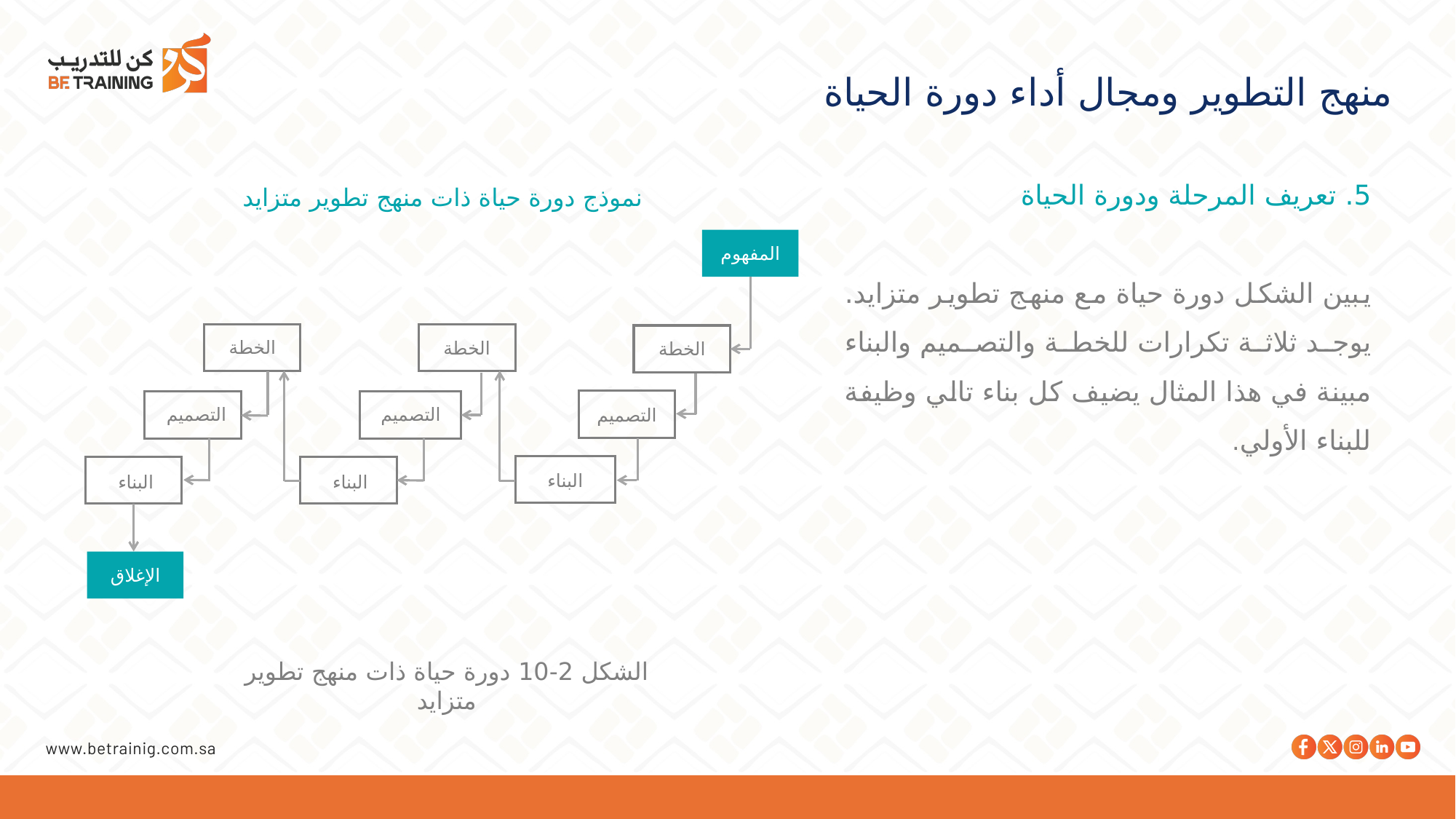

منهج التطوير ومجال أداء دورة الحياة
5. تعريف المرحلة ودورة الحياة

يبين الشكل دورة حياة مع منهج تطوير متزايد. يوجد ثلاثة تكرارات للخطة والتصميم والبناء مبينة في هذا المثال يضيف كل بناء تالي وظيفة للبناء الأولي.
 نموذج دورة حياة ذات منهج تطوير متزايد

المفهوم

الخطة
الخطة
الخطة

التصميم
التصميم
التصميم

البناء
البناء
البناء

الإغلاق
الشكل 2-10 دورة حياة ذات منهج تطوير متزايد